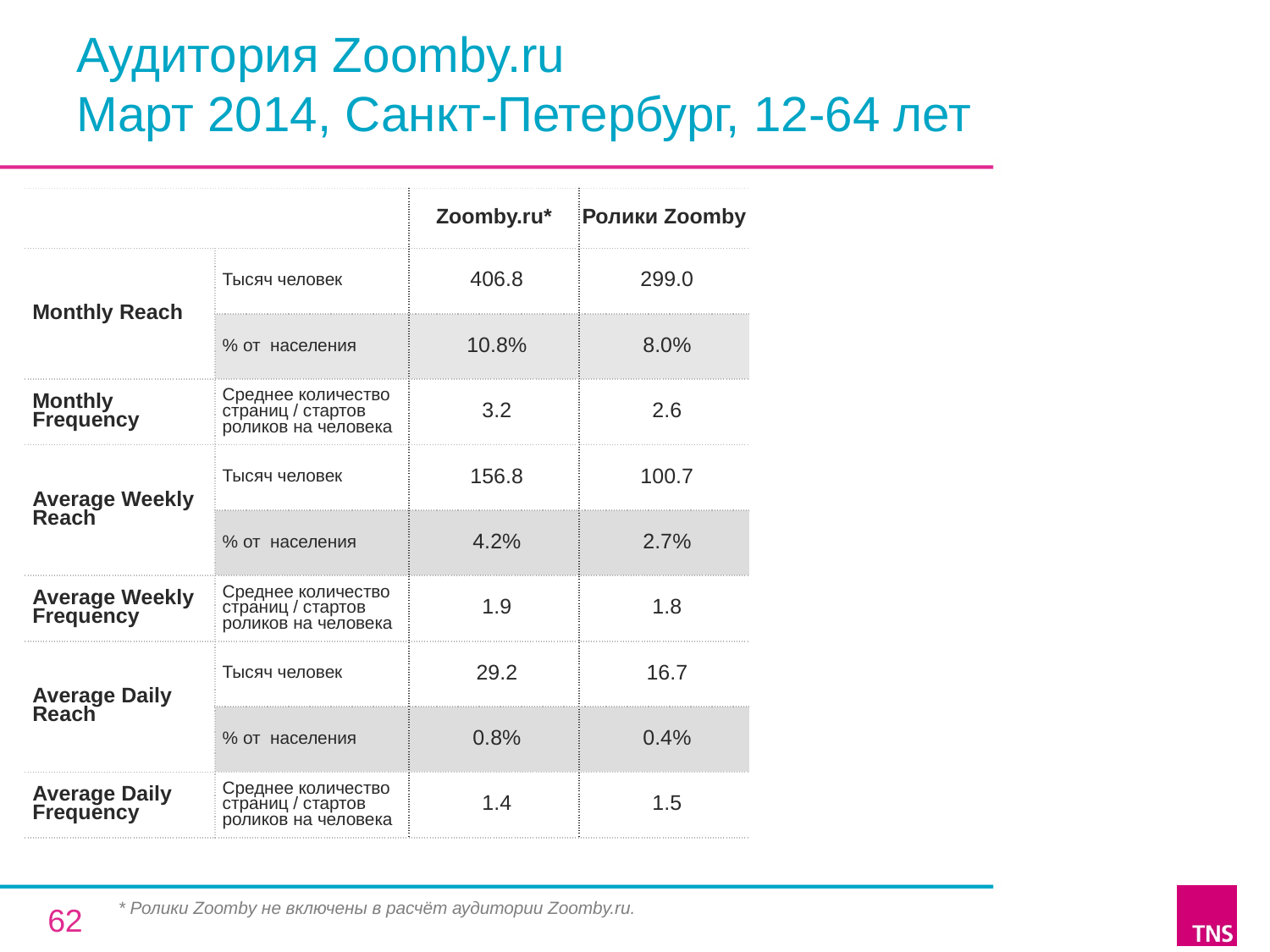

# Аудитория Zoomby.ru Март 2014, Санкт-Петербург, 12-64 лет
|  |  | Zoomby.ru\* | Ролики Zoomby |
| --- | --- | --- | --- |
| Monthly Reach | Тысяч человек | 406.8 | 299.0 |
|  | % от населения | 10.8% | 8.0% |
| Monthly Frequency | Среднее количество страниц / стартов роликов на человека | 3.2 | 2.6 |
| Average Weekly Reach | Тысяч человек | 156.8 | 100.7 |
|  | % от населения | 4.2% | 2.7% |
| Average Weekly Frequency | Среднее количество страниц / стартов роликов на человека | 1.9 | 1.8 |
| Average Daily Reach | Тысяч человек | 29.2 | 16.7 |
|  | % от населения | 0.8% | 0.4% |
| Average Daily Frequency | Среднее количество страниц / стартов роликов на человека | 1.4 | 1.5 |
* Ролики Zoomby не включены в расчёт аудитории Zoomby.ru.
62